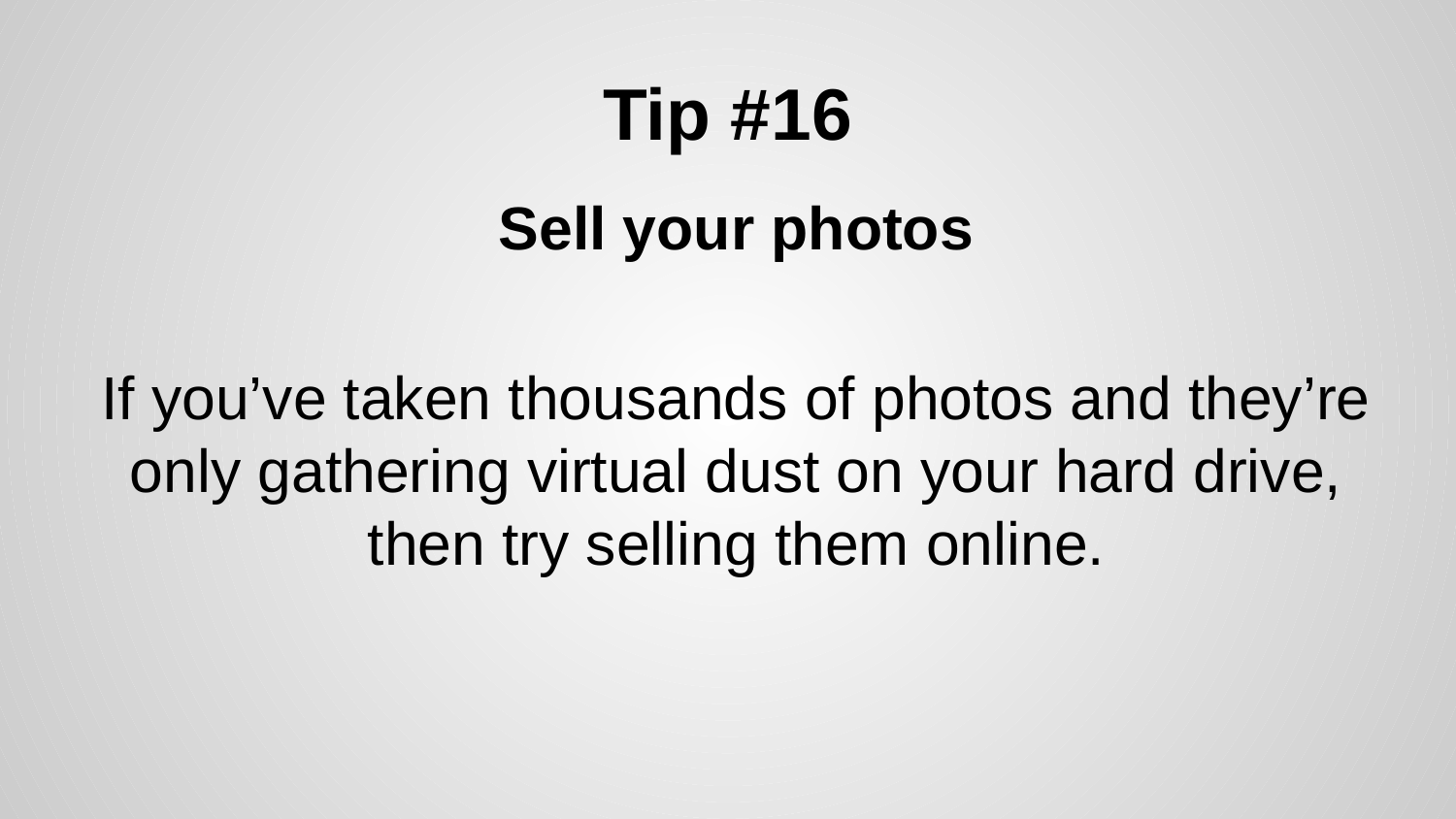

# Tip #16

Sell your photos

If you’ve taken thousands of photos and they’re only gathering virtual dust on your hard drive, then try selling them online.